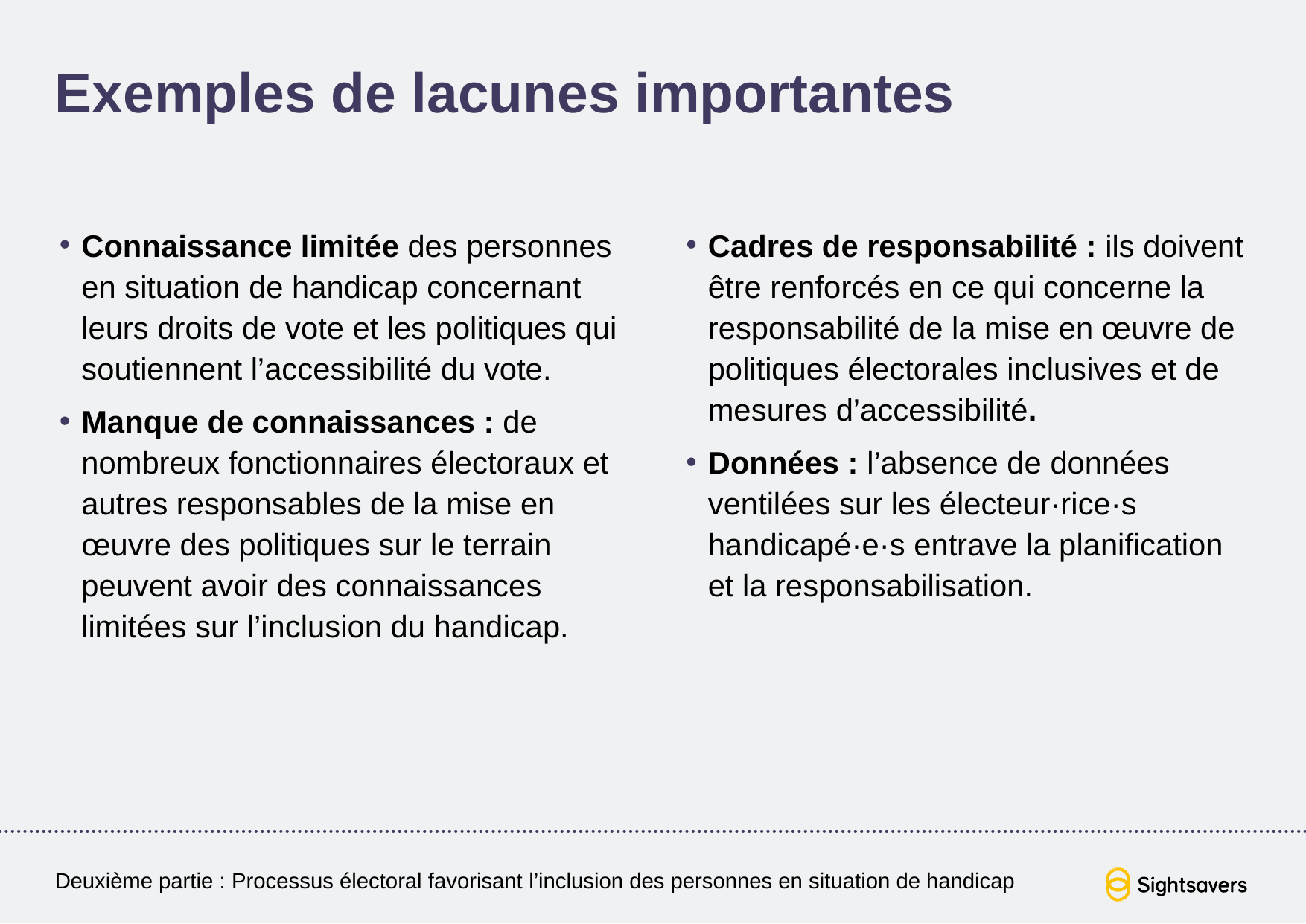

# Exemples de lacunes importantes
Connaissance limitée des personnes en situation de handicap concernant leurs droits de vote et les politiques qui soutiennent l’accessibilité du vote.
Manque de connaissances : de nombreux fonctionnaires électoraux et autres responsables de la mise en œuvre des politiques sur le terrain peuvent avoir des connaissances limitées sur l’inclusion du handicap.
Cadres de responsabilité : ils doivent être renforcés en ce qui concerne la responsabilité de la mise en œuvre de politiques électorales inclusives et de mesures d’accessibilité.
Données : l’absence de données ventilées sur les électeur·rice·s handicapé·e·s entrave la planification et la responsabilisation.
Deuxième partie : Processus électoral favorisant l’inclusion des personnes en situation de handicap